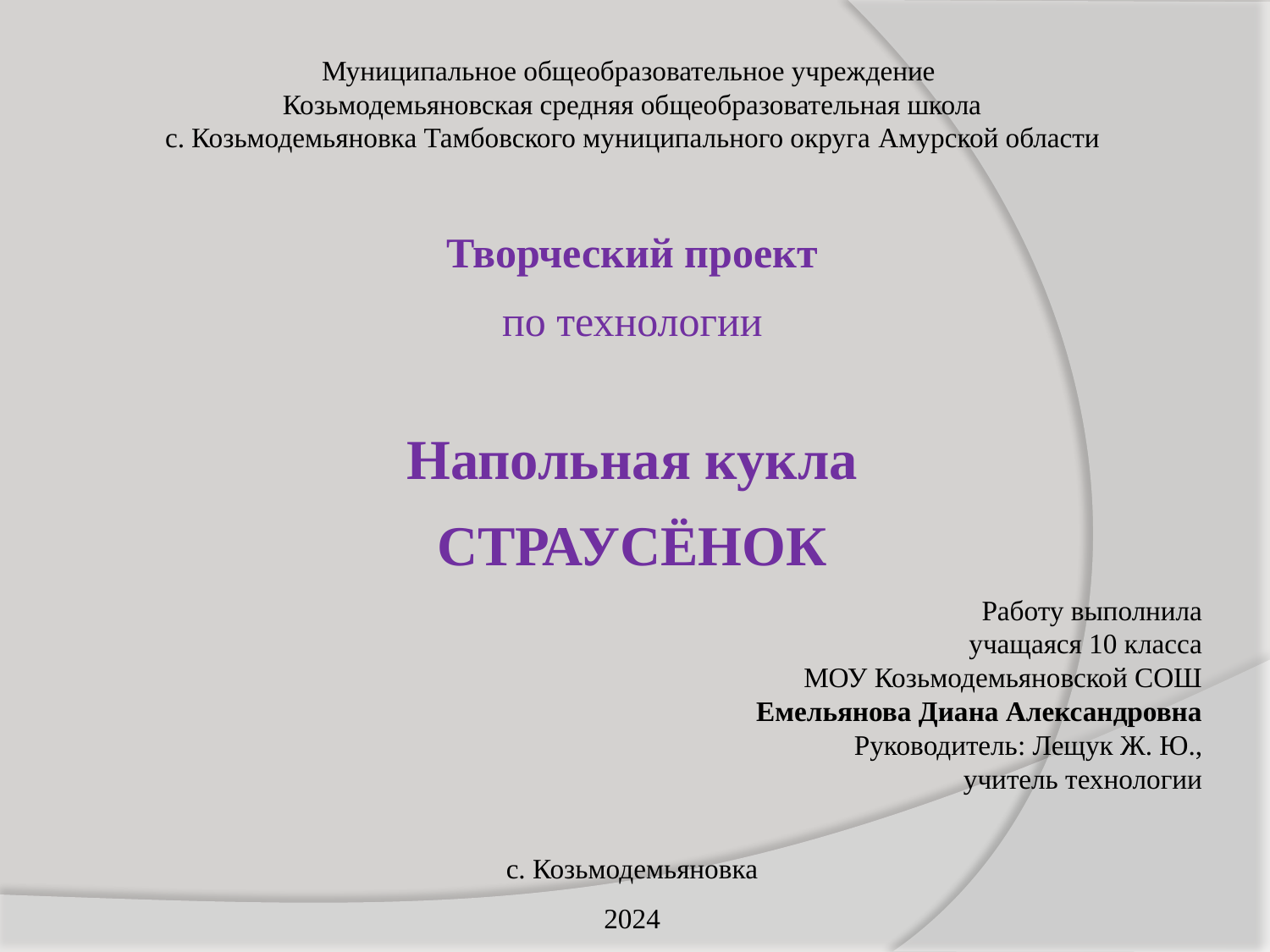

Муниципальное общеобразовательное учреждение
Козьмодемьяновская средняя общеобразовательная школа
с. Козьмодемьяновка Тамбовского муниципального округа Амурской области
Творческий проект
по технологии

Напольная кукла
СТРАУСЁНОК

Работу выполнила
учащаяся 10 класса
МОУ Козьмодемьяновской СОШ
Емельянова Диана Александровна
Руководитель: Лещук Ж. Ю.,
учитель технологии

с. Козьмодемьяновка
2024